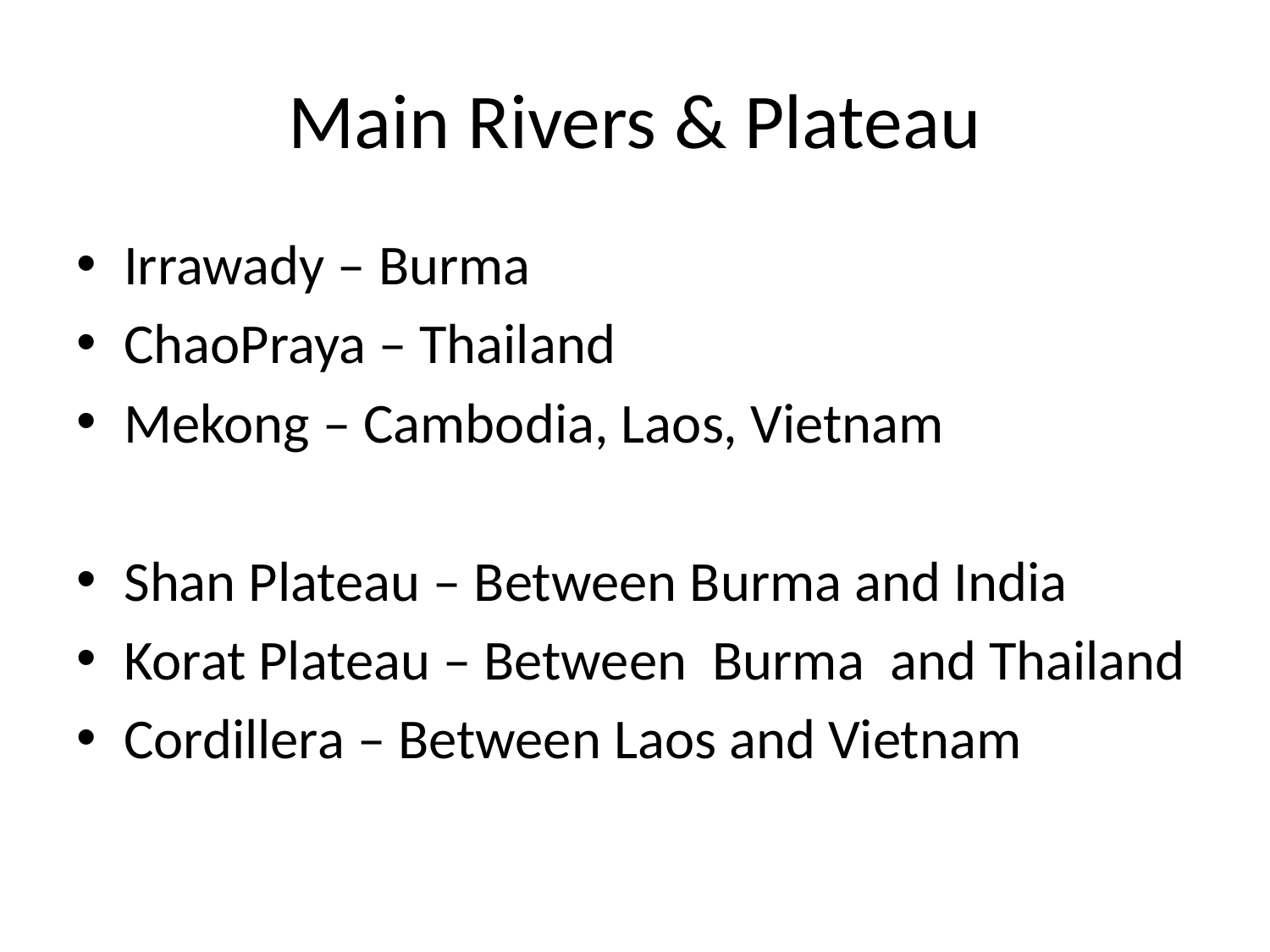

# Main Rivers & Plateau
Irrawady – Burma
ChaoPraya – Thailand
Mekong – Cambodia, Laos, Vietnam

Shan Plateau – Between Burma and India
Korat Plateau – Between  Burma  and Thailand
Cordillera – Between Laos and Vietnam